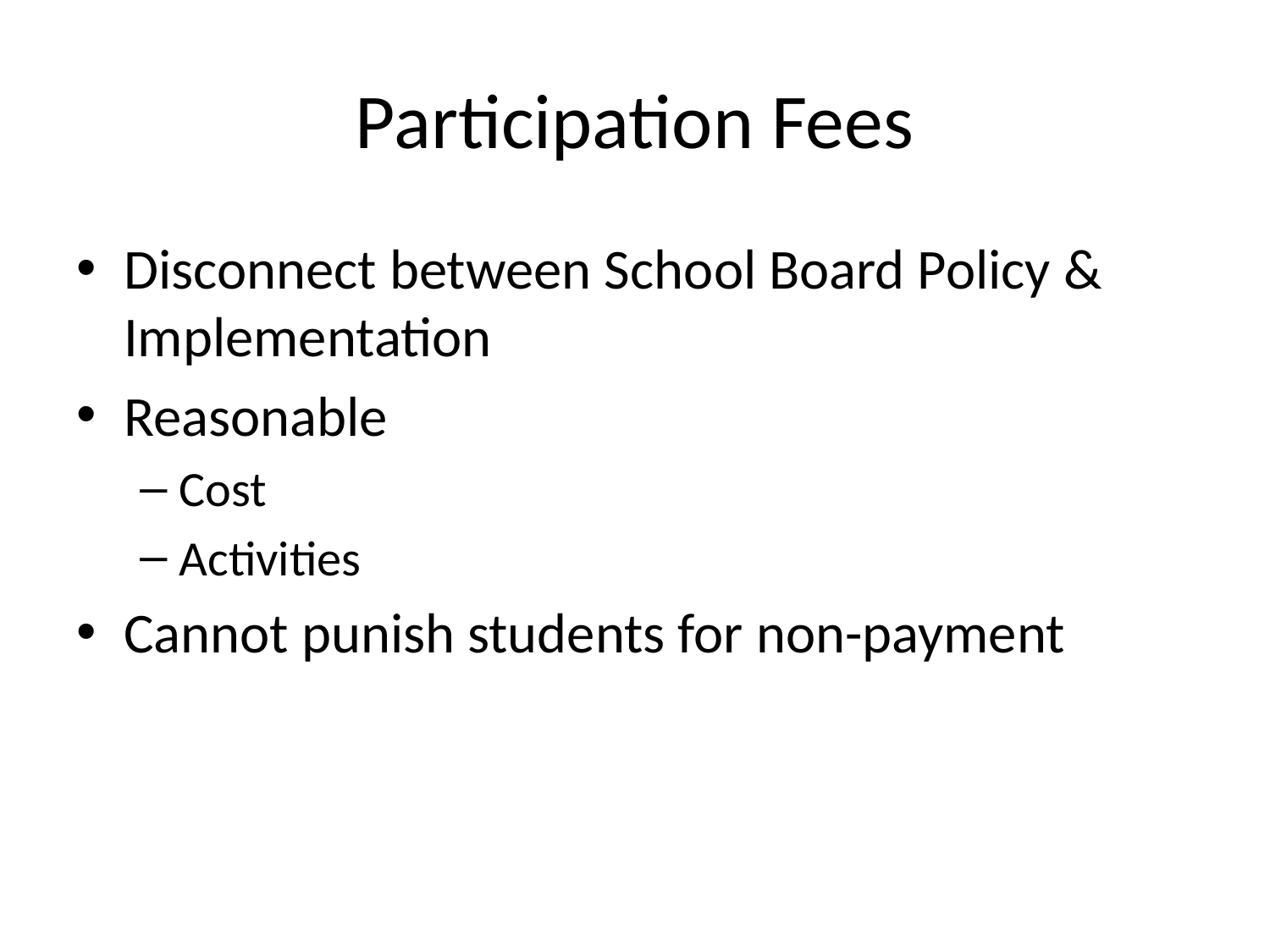

# Participation Fees
Disconnect between School Board Policy & Implementation
Reasonable
Cost
Activities
Cannot punish students for non-payment